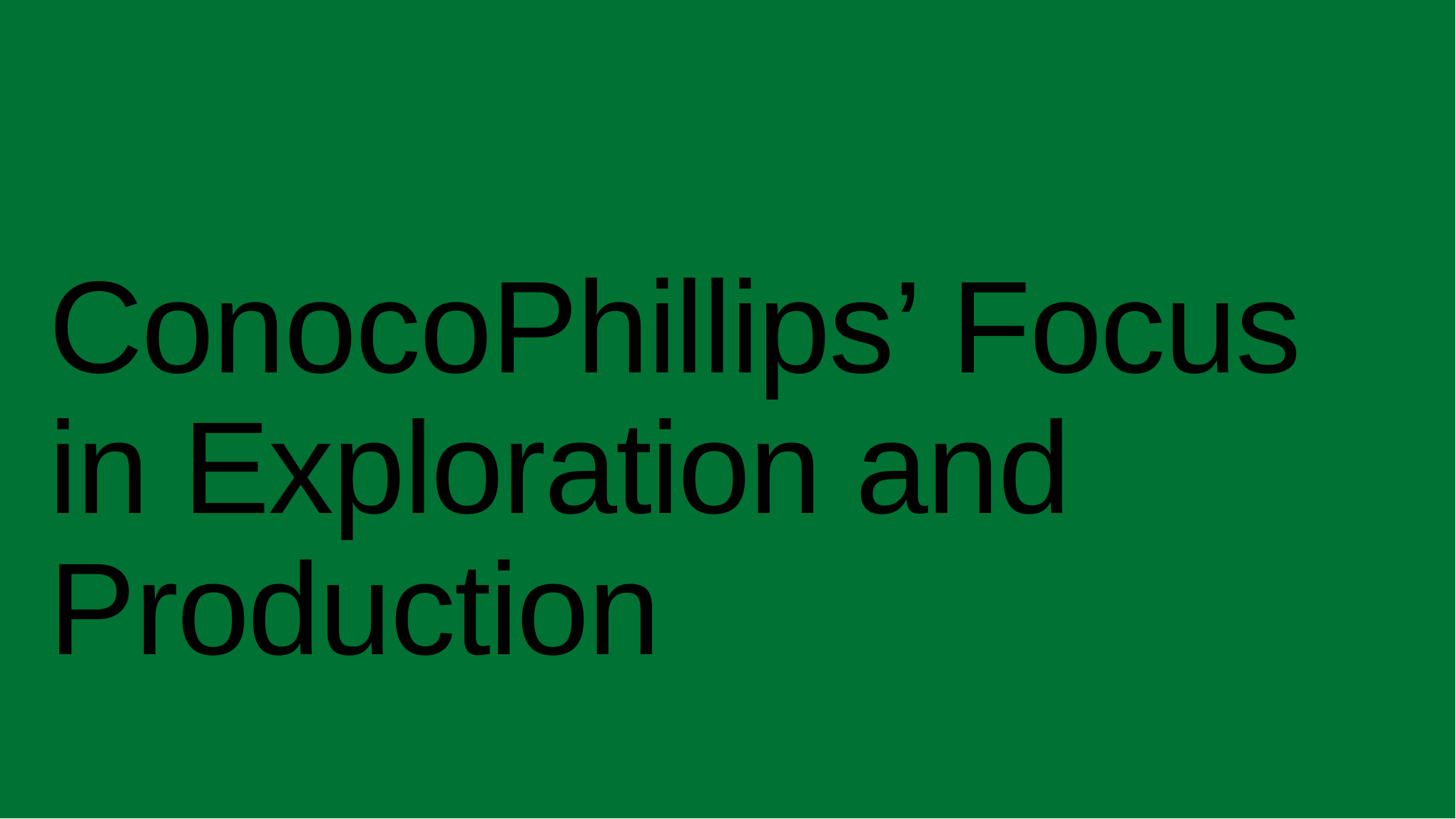

# ConocoPhillips’ Focus in Exploration and Production